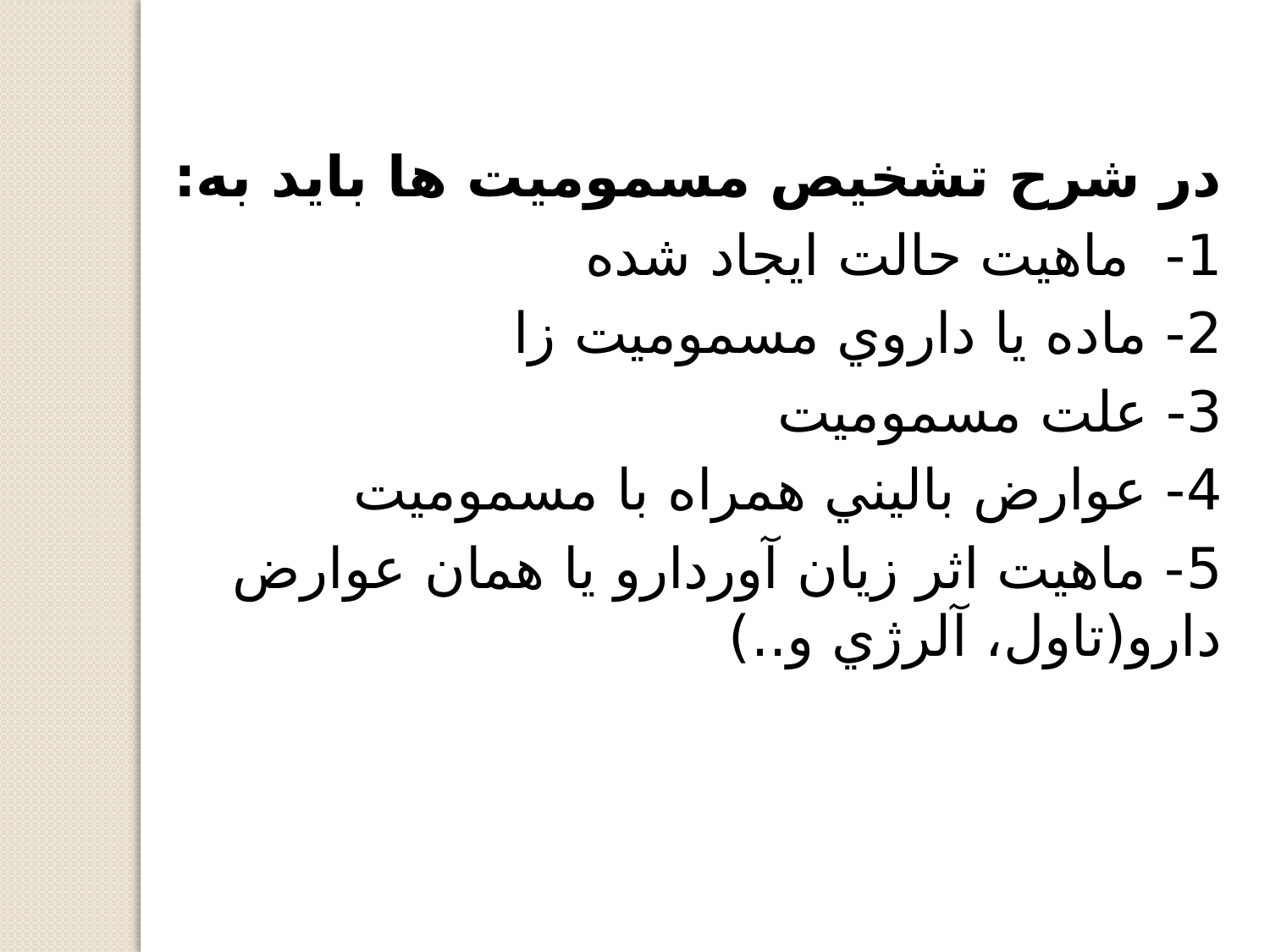

در شرح تشخيص مسموميت ها بايد به:
1-  ماهيت حالت ايجاد شده
2- ماده يا داروي مسموميت زا
3- علت مسموميت
4- عوارض باليني همراه با مسموميت
5- ماهيت اثر زيان آوردارو يا همان عوارض دارو(تاول، آلرژي و..)